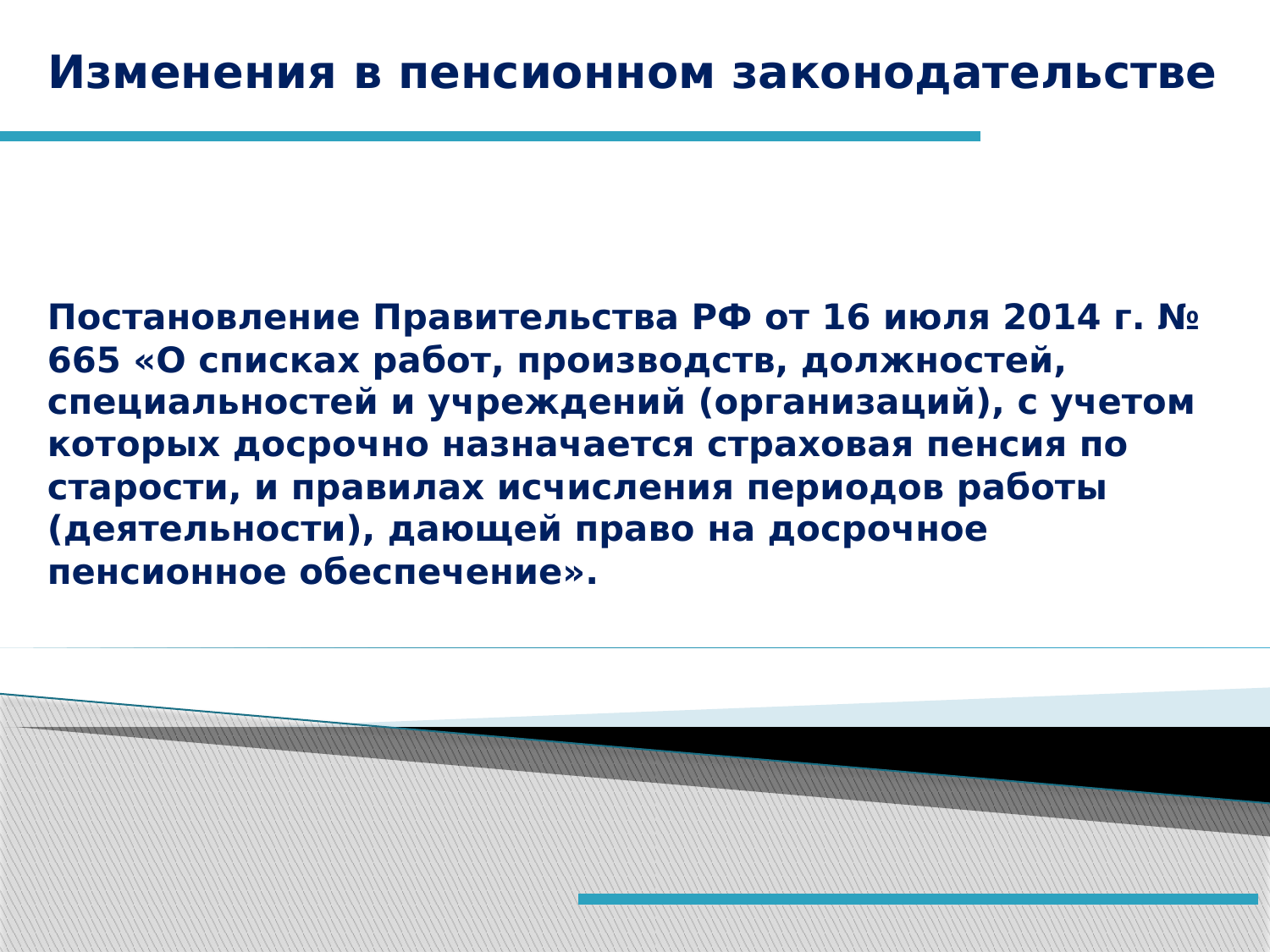

Изменения в пенсионном законодательстве

Постановление Правительства РФ от 16 июля 2014 г. № 665 «О списках работ, производств, должностей, специальностей и учреждений (организаций), с учетом которых досрочно назначается страховая пенсия по старости, и правилах исчисления периодов работы (деятельности), дающей право на досрочное пенсионное обеспечение».